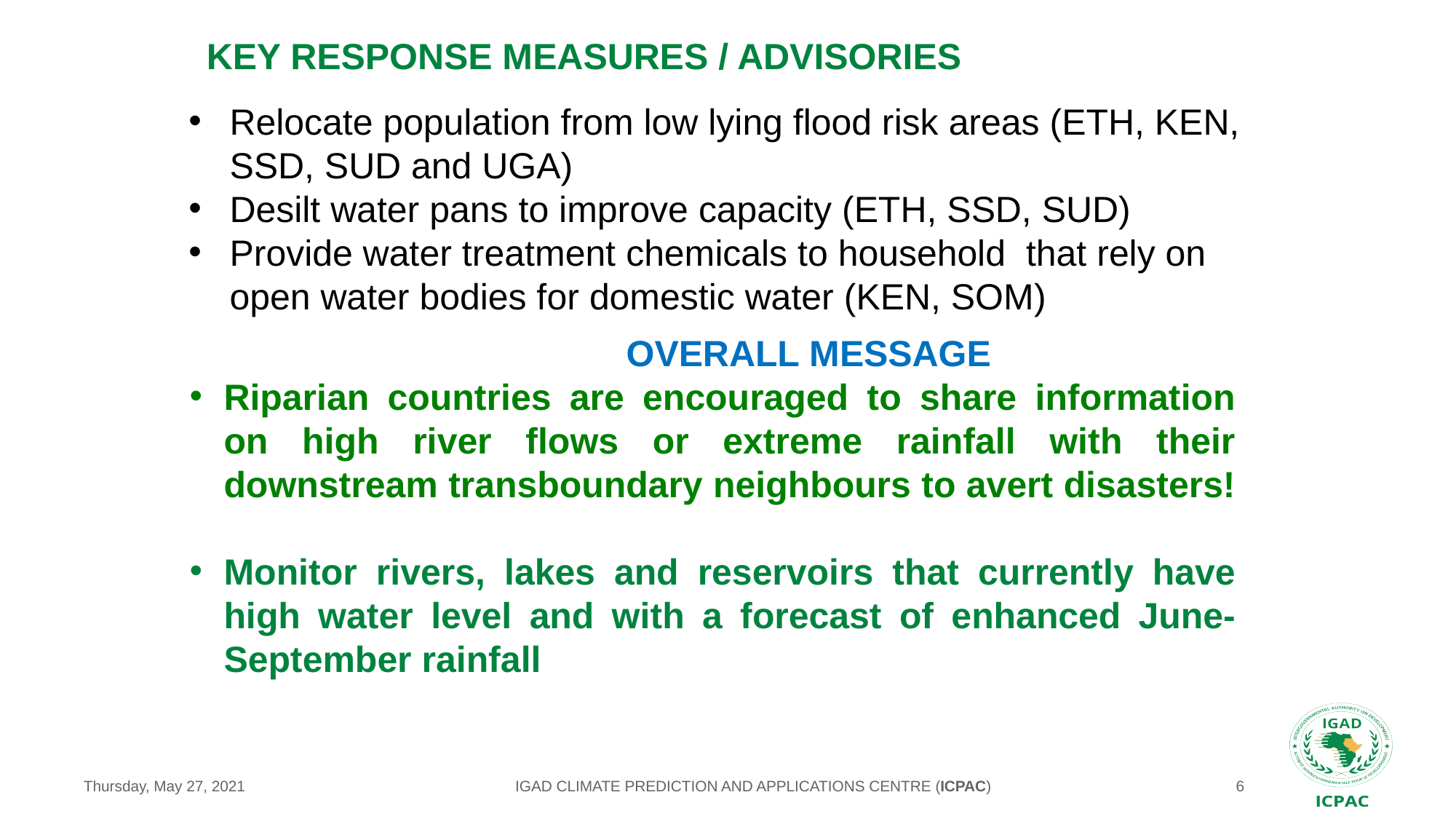

# KEY RESPONSE MEASURES / ADVISORIES
Relocate population from low lying flood risk areas (ETH, KEN, SSD, SUD and UGA)
Desilt water pans to improve capacity (ETH, SSD, SUD)
Provide water treatment chemicals to household  that rely on open water bodies for domestic water (KEN, SOM)
				OVERALL MESSAGE
Riparian countries are encouraged to share information on high river flows or extreme rainfall with their downstream transboundary neighbours to avert disasters!
Monitor rivers, lakes and reservoirs that currently have high water level and with a forecast of enhanced June-September rainfall
IGAD CLIMATE PREDICTION AND APPLICATIONS CENTRE (ICPAC)
Thursday, May 27, 2021
6